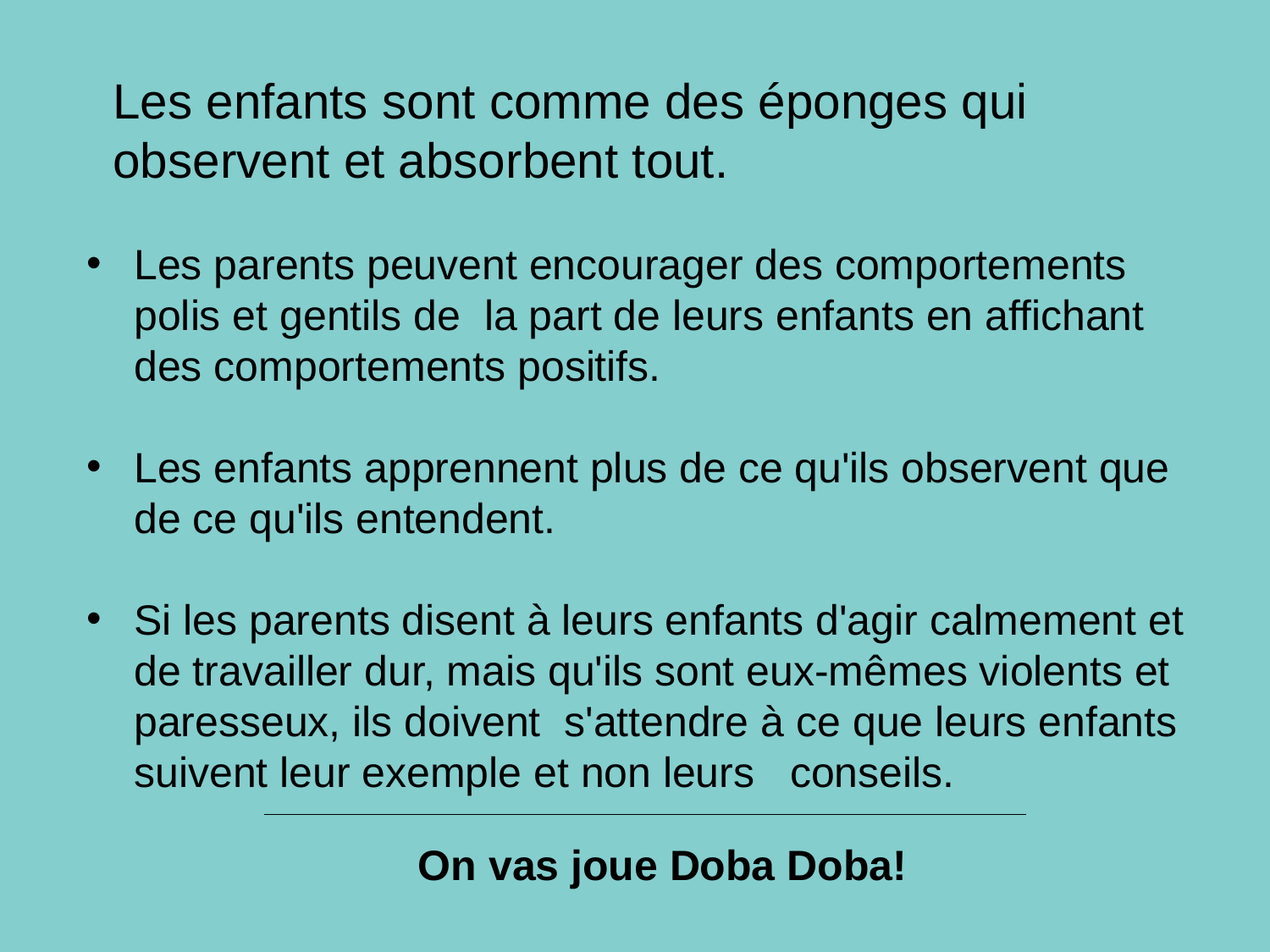

Les enfants sont comme des éponges qui observent et absorbent tout.
Les parents peuvent encourager des comportements polis et gentils de  la part de leurs enfants en affichant des comportements positifs.

Les enfants apprennent plus de ce qu'ils observent que de ce qu'ils entendent.

Si les parents disent à leurs enfants d'agir calmement et de travailler dur, mais qu'ils sont eux-mêmes violents et paresseux, ils doivent  s'attendre à ce que leurs enfants suivent leur exemple et non leurs   conseils.

On vas joue Doba Doba!